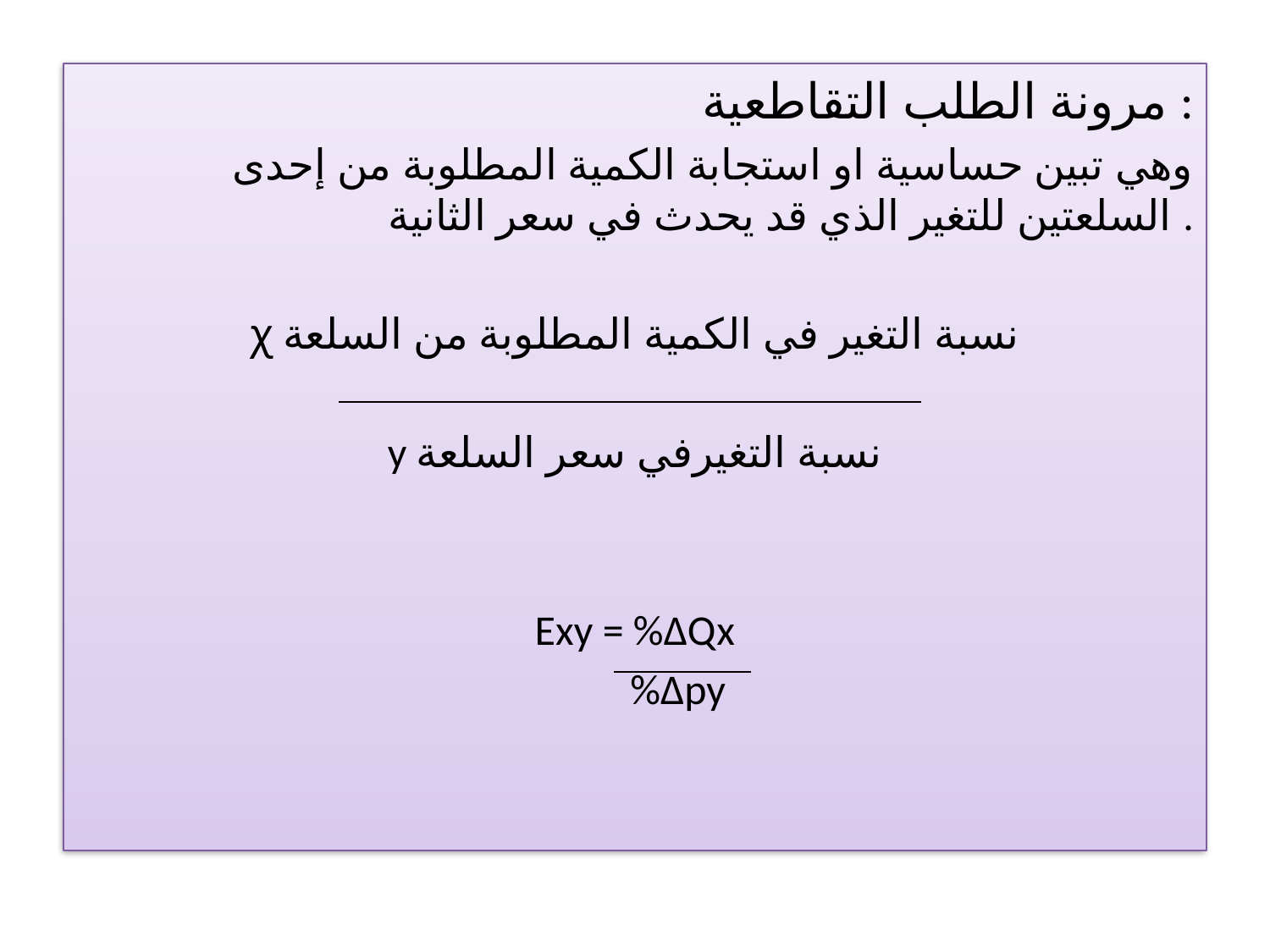

مرونة الطلب التقاطعية :
وهي تبين حساسية او استجابة الكمية المطلوبة من إحدى السلعتين للتغير الذي قد يحدث في سعر الثانية .

ꭓ نسبة التغير في الكمية المطلوبة من السلعة

y نسبة التغيرفي سعر السلعة

Exy = %∆Qx
         %∆py